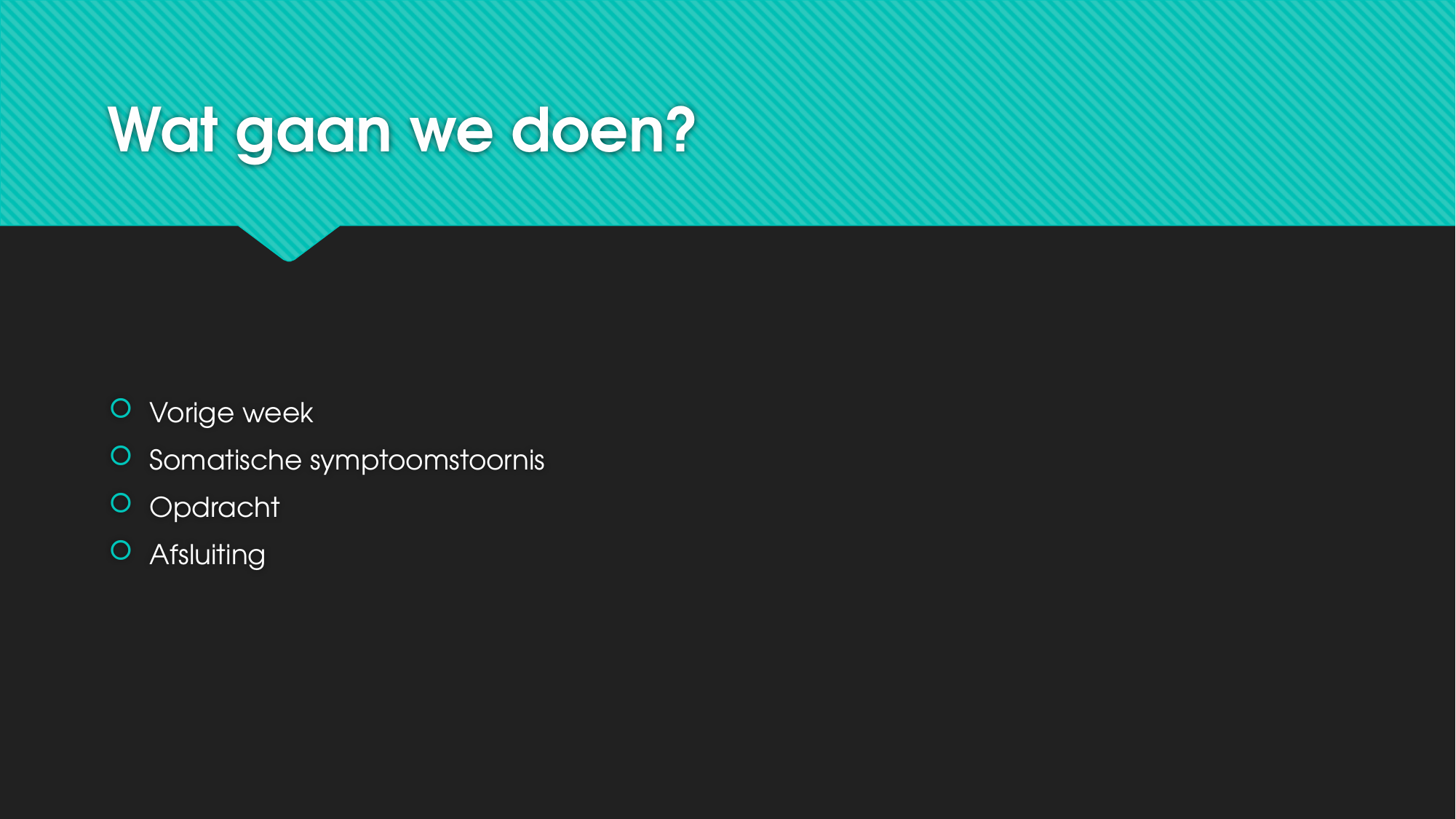

# Wat gaan we doen?
Vorige week
Somatische symptoomstoornis
Opdracht
Afsluiting